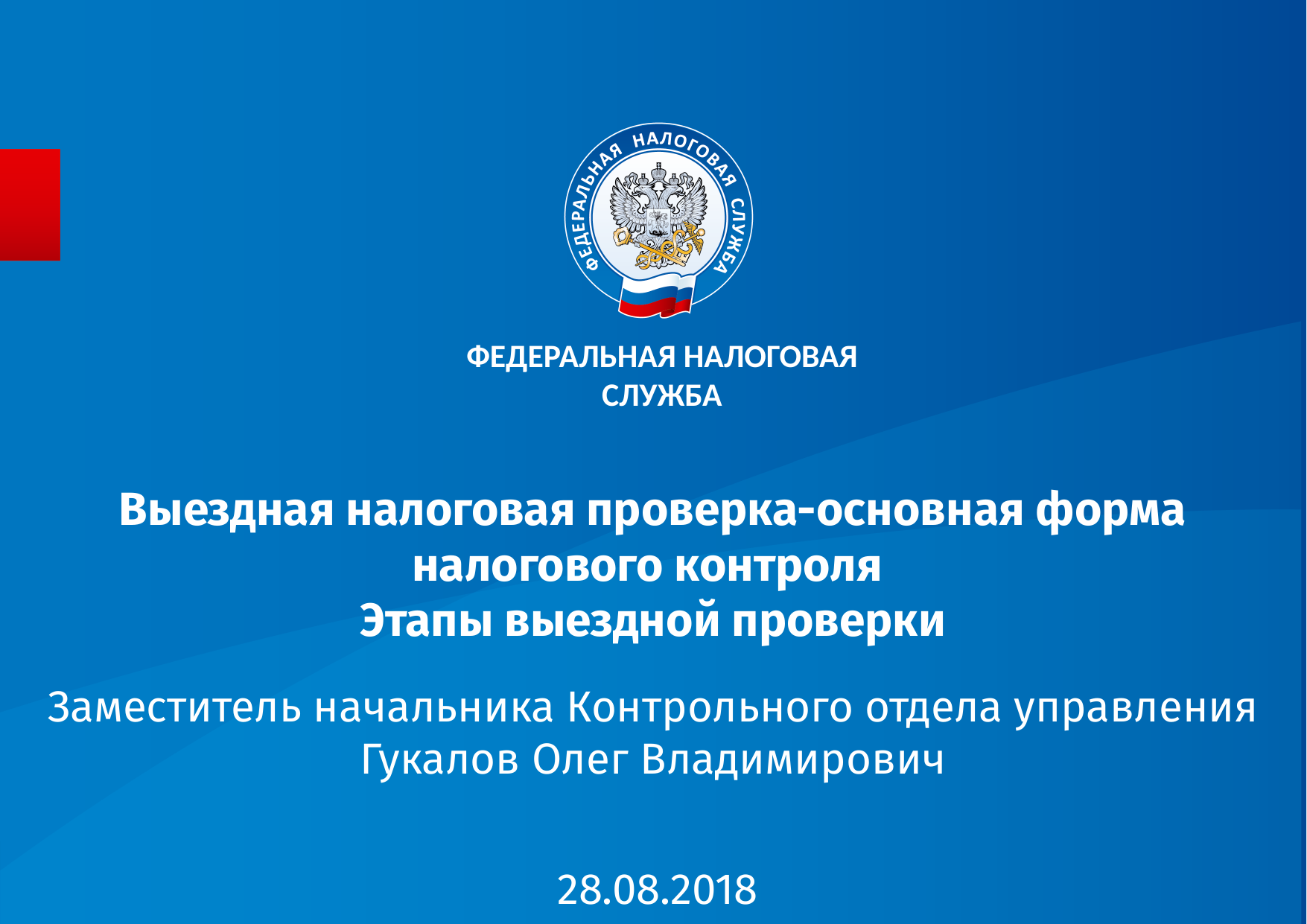

ФЕДЕРАЛЬНАЯ НАЛОГОВАЯ СЛУЖБА
Выездная налоговая проверка-основная форма налогового контроля
Этапы выездной проверки
Заместитель начальника Контрольного отдела управления
Гукалов Олег Владимирович
28.08.2018